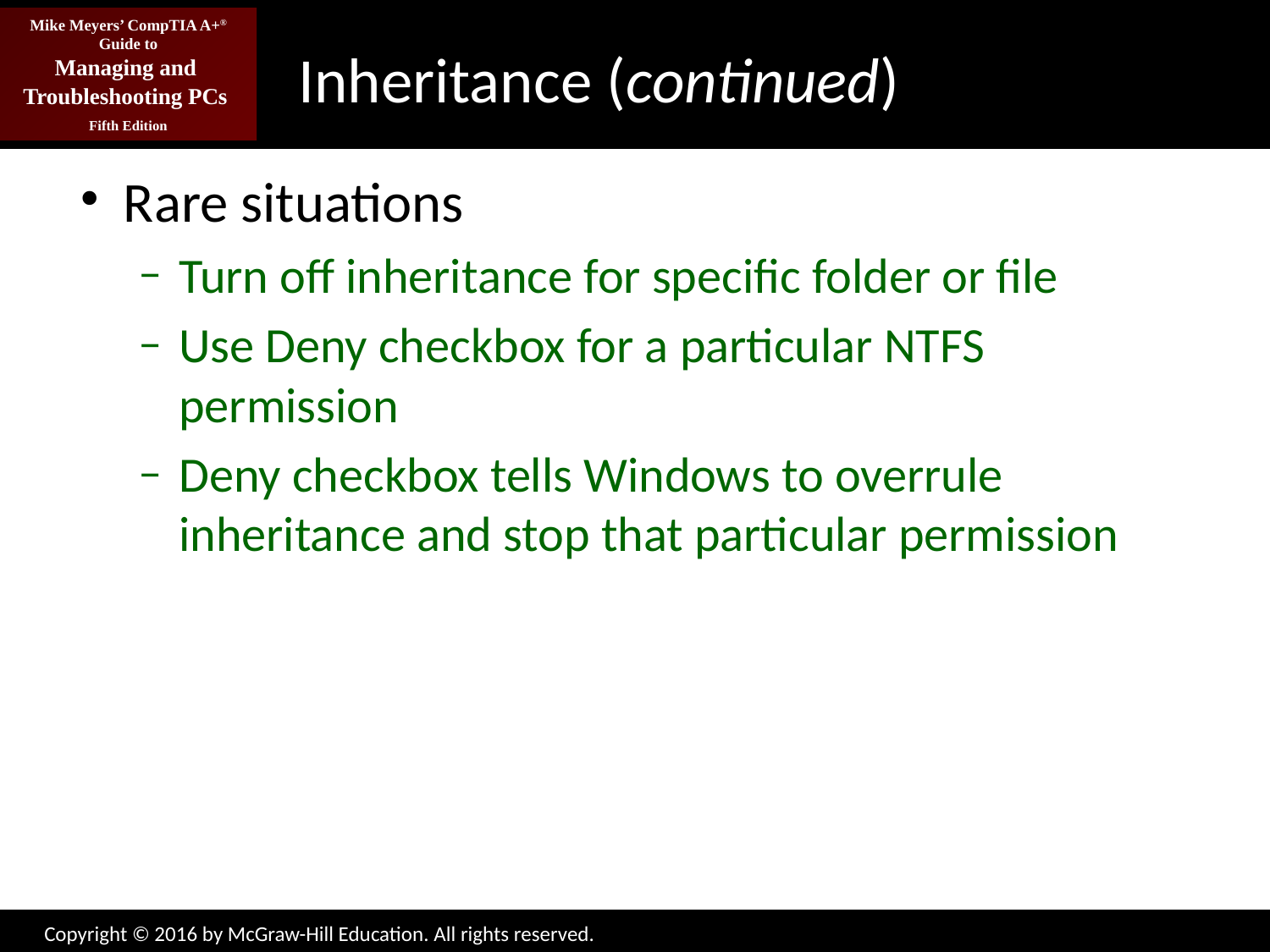

# Inheritance (continued)
Rare situations
Turn off inheritance for specific folder or file
Use Deny checkbox for a particular NTFS permission
Deny checkbox tells Windows to overrule inheritance and stop that particular permission